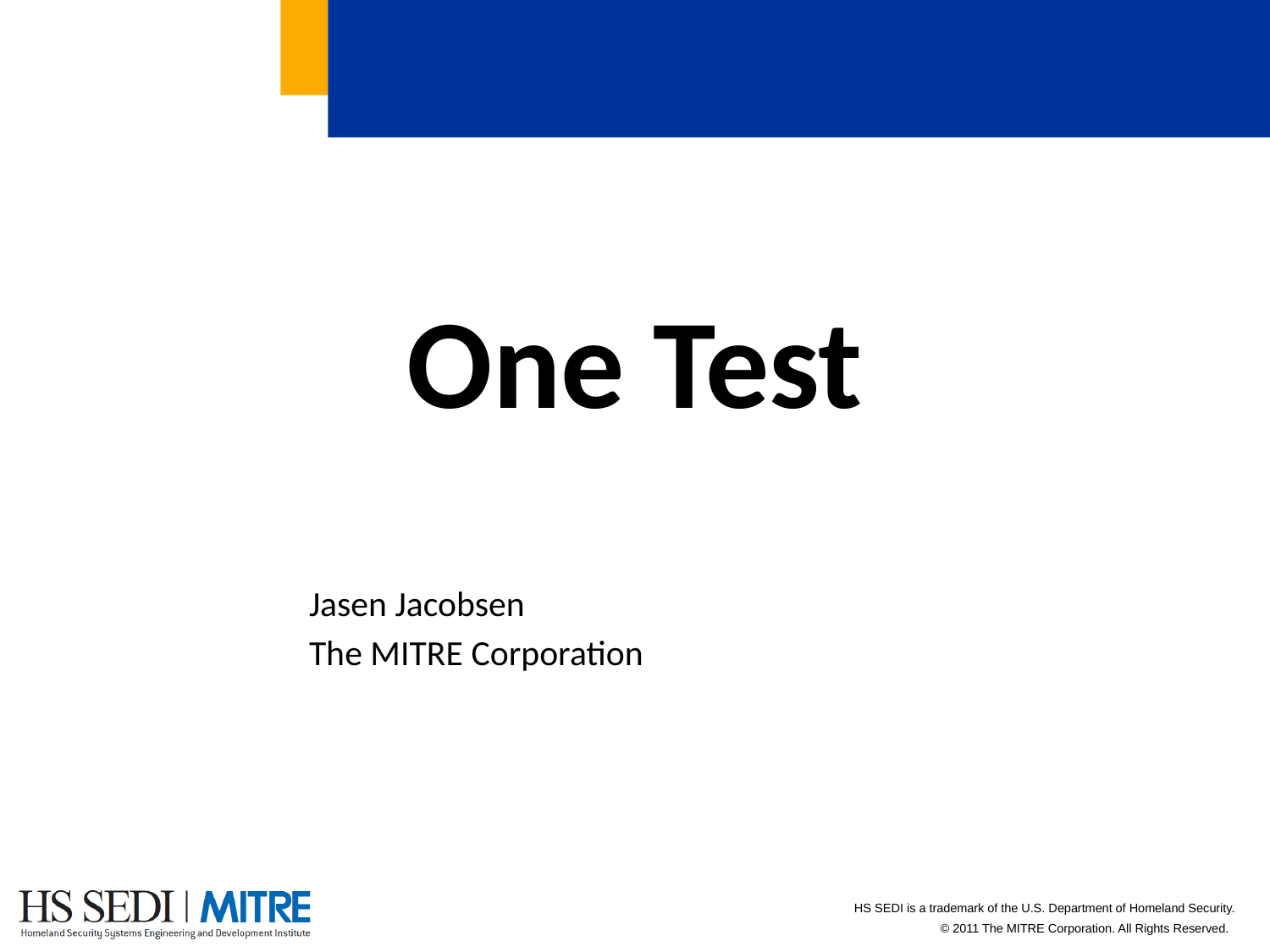

# One Test
Jasen Jacobsen
The MITRE Corporation